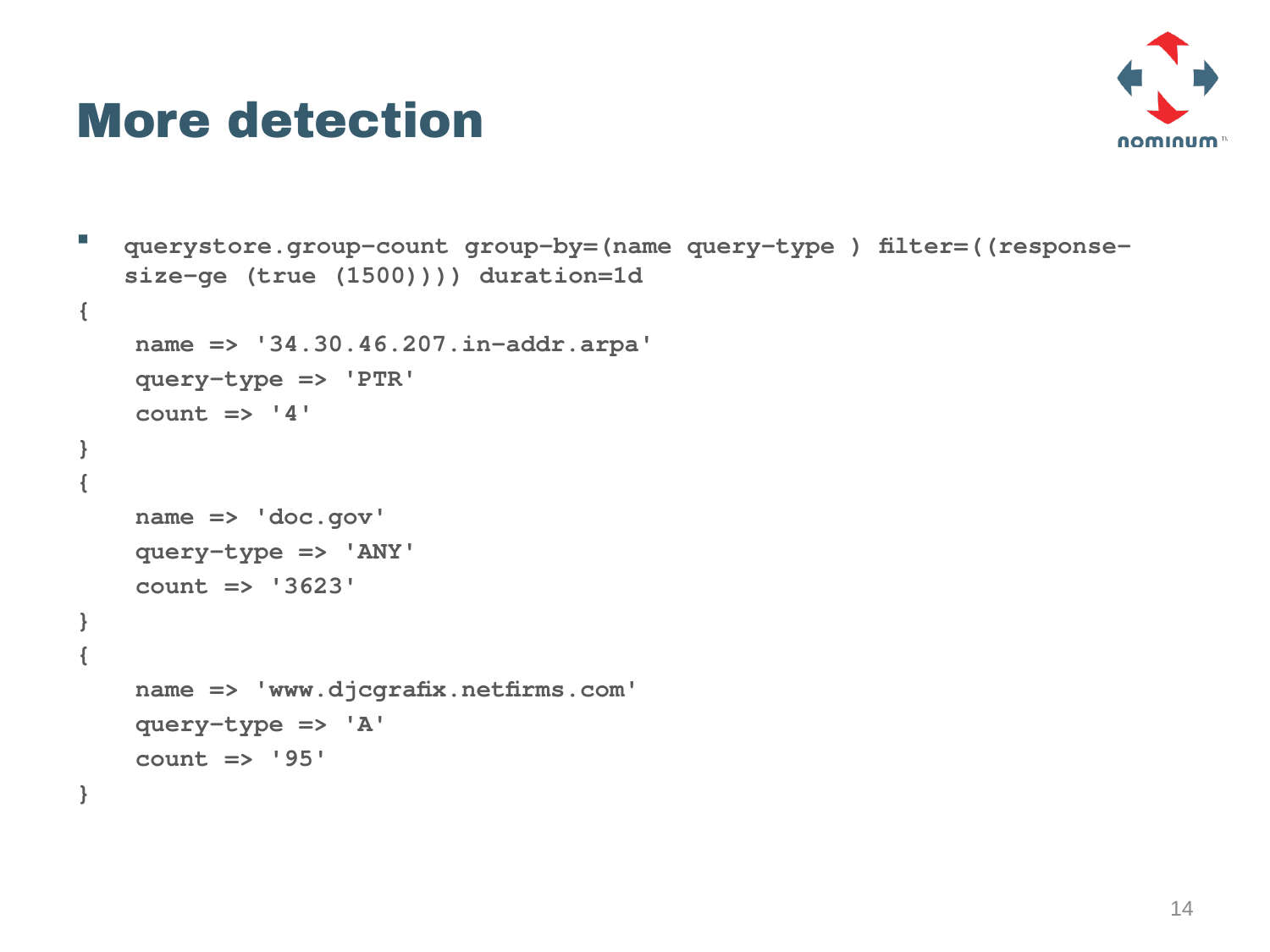

# More detection
querystore.group-count group-by=(name query-type ) filter=((response-size-ge (true (1500)))) duration=1d
{
    name => '34.30.46.207.in-addr.arpa'
    query-type => 'PTR'
    count => '4'
}
{
    name => 'doc.gov'
    query-type => 'ANY'
    count => '3623'
}
{
    name => 'www.djcgrafix.netfirms.com'
    query-type => 'A'
    count => '95'
}

14